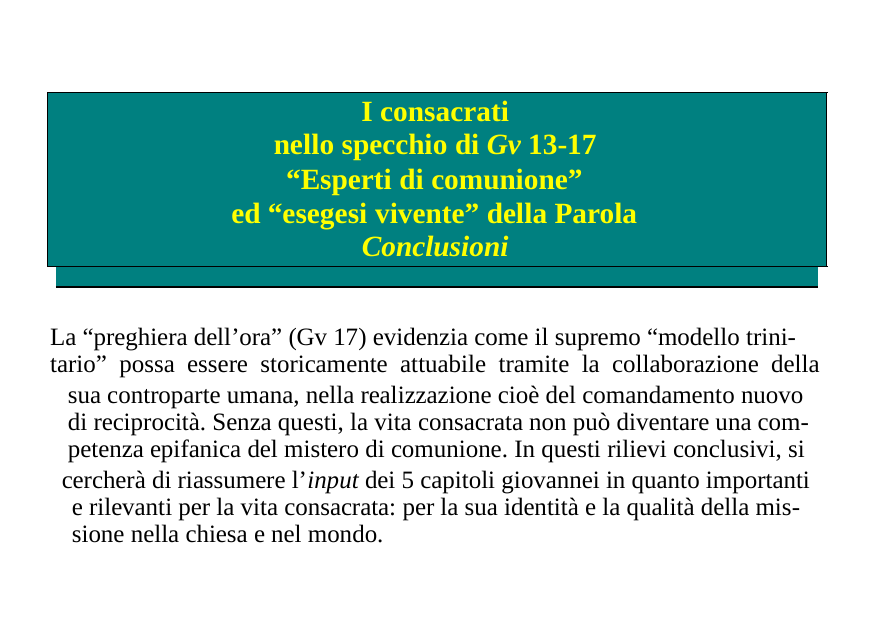

I consacrati

nello specchio di Gv 13-17

“Esperti di comunione”

ed “esegesi vivente” della Parola

Conclusioni

La “preghiera dell’ora” (Gv 17) evidenzia come il supremo “modello trini-
tario”  possa  essere  storicamente  attuabile  tramite  la  collaborazione  della
sua controparte umana, nella realizzazione cioè del comandamento nuovo
di reciprocità. Senza questi, la vita consacrata non può diventare una com-
petenza epifanica del mistero di comunione. In questi rilievi conclusivi, si
cercherà di riassumere l’input dei 5 capitoli giovannei in quanto importanti
e rilevanti per la vita consacrata: per la sua identità e la qualità della mis-
sione nella chiesa e nel mondo.